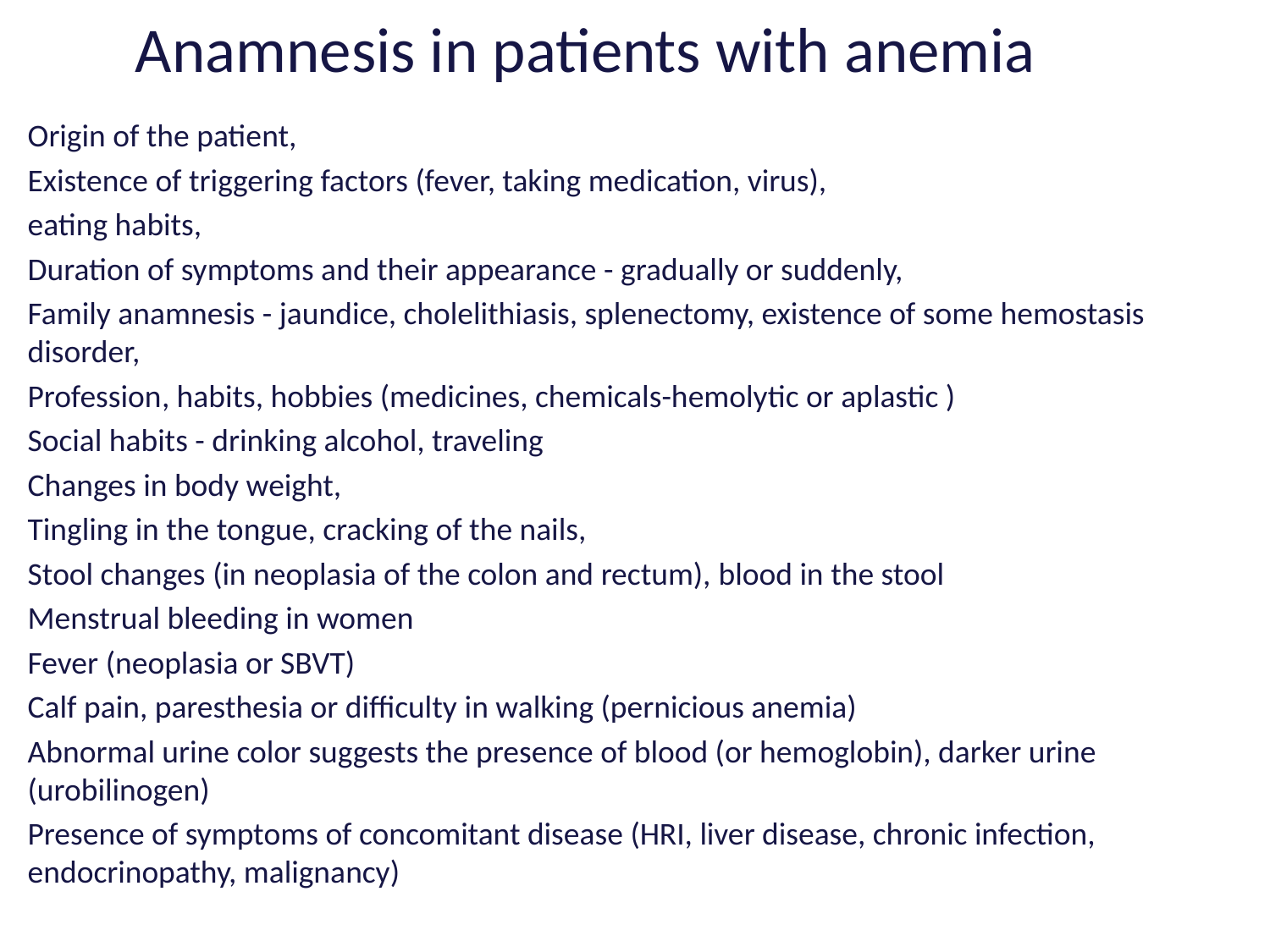

# Anamnesis in patients with anemia
Origin of the patient,
Existence of triggering factors (fever, taking medication, virus),
eating habits,
Duration of symptoms and their appearance - gradually or suddenly,
Family anamnesis - jaundice, cholelithiasis, splenectomy, existence of some hemostasis disorder,
Profession, habits, hobbies (medicines, chemicals-hemolytic or aplastic )
Social habits - drinking alcohol, traveling
Changes in body weight,
Tingling in the tongue, cracking of the nails,
Stool changes (in neoplasia of the colon and rectum), blood in the stool
Menstrual bleeding in women
Fever (neoplasia or SBVT)
Calf pain, paresthesia or difficulty in walking (pernicious anemia)
Abnormal urine color suggests the presence of blood (or hemoglobin), darker urine (urobilinogen)
Presence of symptoms of concomitant disease (HRI, liver disease, chronic infection, endocrinopathy, malignancy)